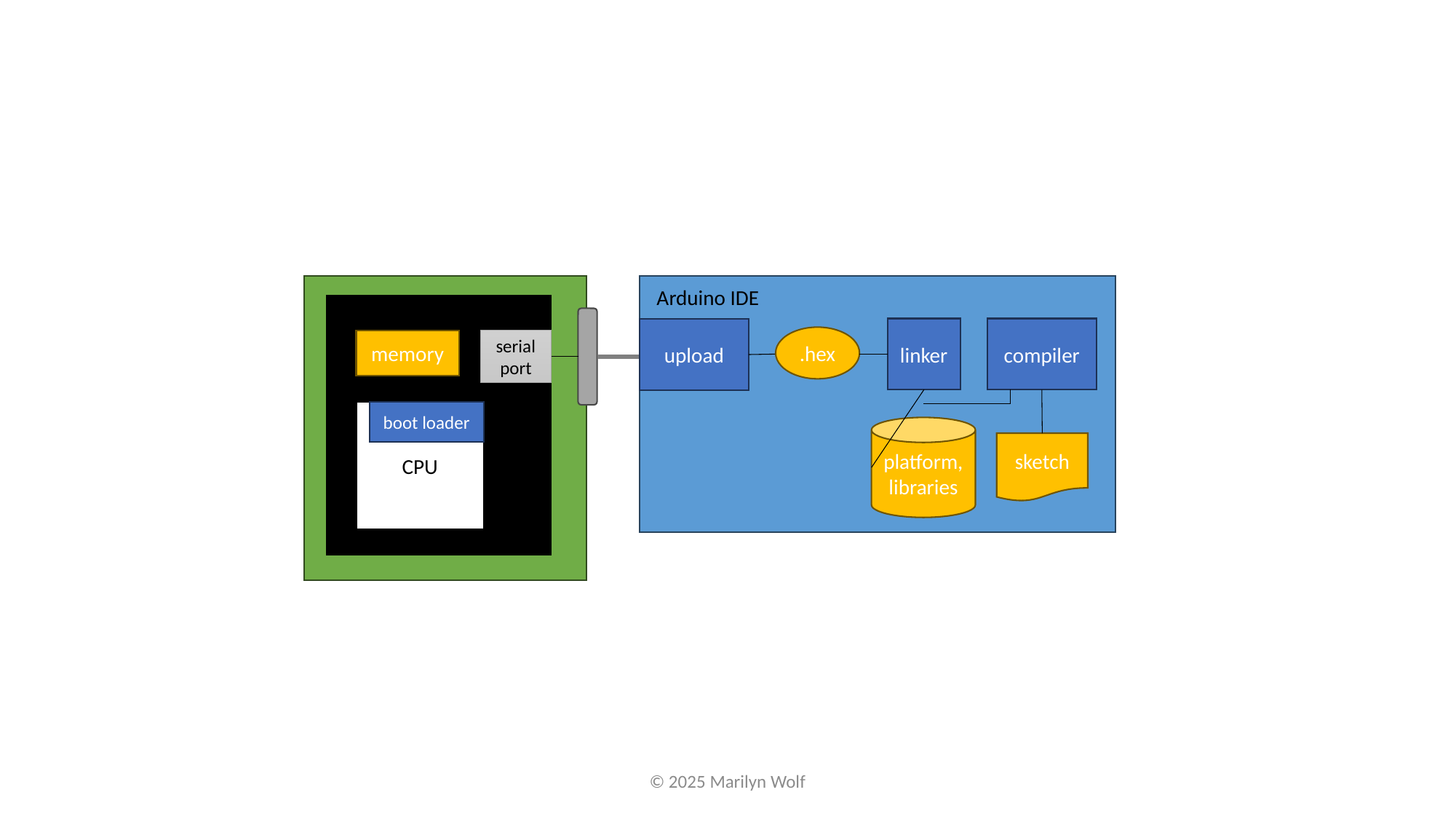

Arduino IDE

compiler
linker
upload
.hex
memory
serial port
CPU
boot loader
platform, libraries
sketch
© 2025 Marilyn Wolf